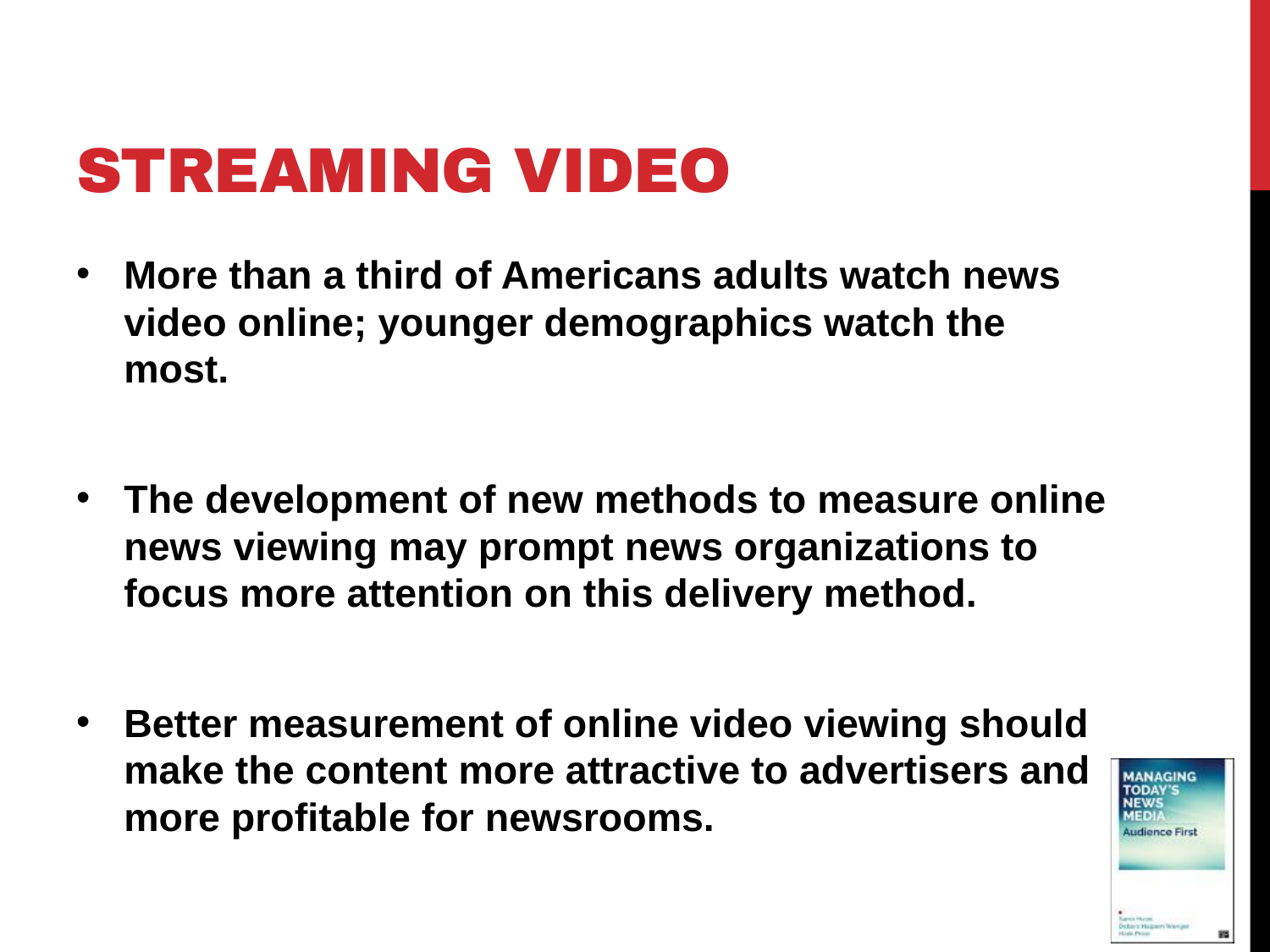

# Streaming video
More than a third of Americans adults watch news video online; younger demographics watch the most.

The development of new methods to measure online news viewing may prompt news organizations to focus more attention on this delivery method.

Better measurement of online video viewing should make the content more attractive to advertisers and more profitable for newsrooms.